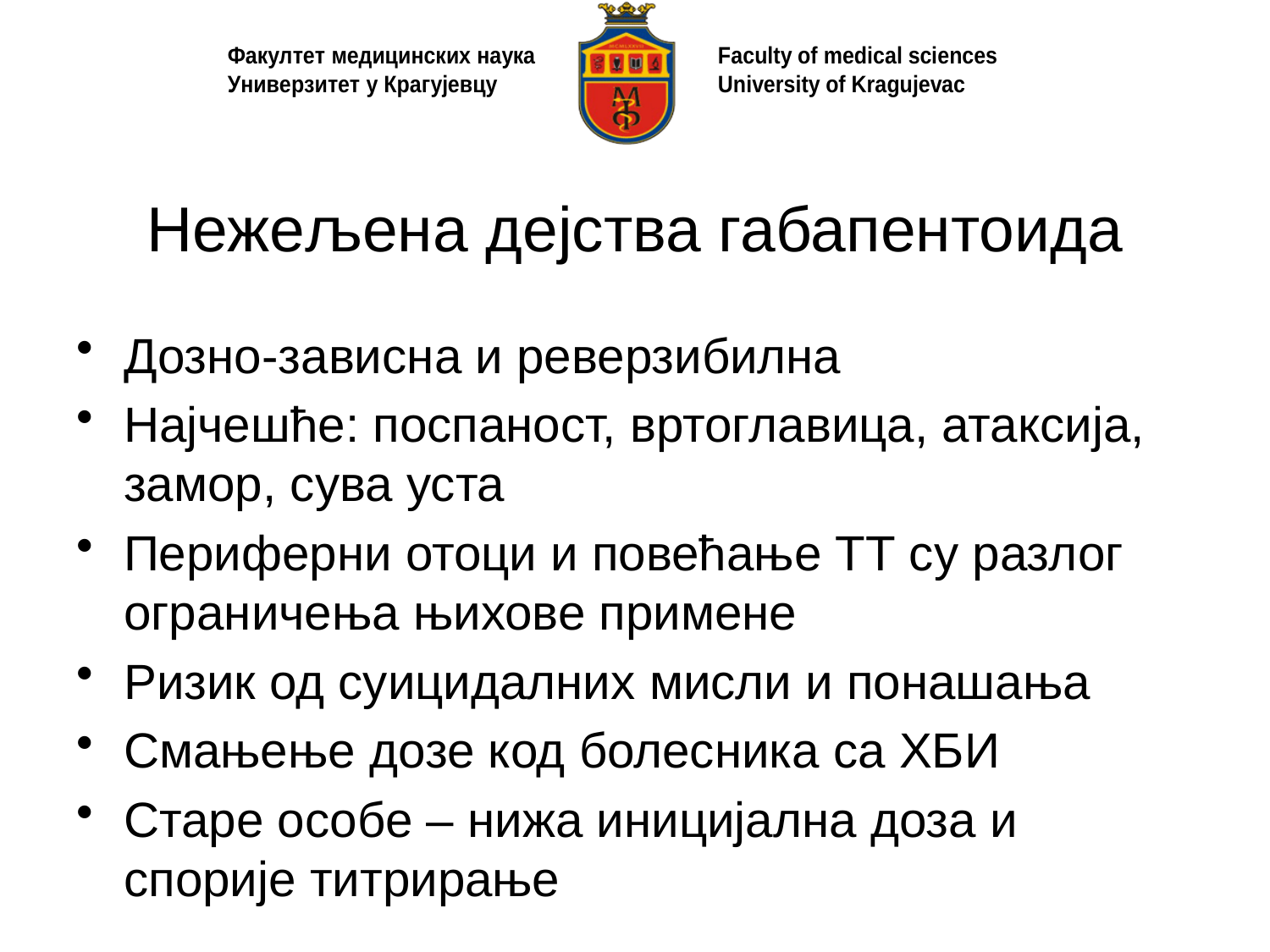

# Нежељена дејства габапентоида
Дозно-зависна и реверзибилна
Најчешће: поспаност, вртоглавица, атаксија, замор, сува уста
Периферни отоци и повећање ТТ су разлог ограничења њихове примене
Ризик од суицидалних мисли и понашања
Смањење дозе код болесника са ХБИ
Старе особе – нижа иницијална доза и спорије титрирање